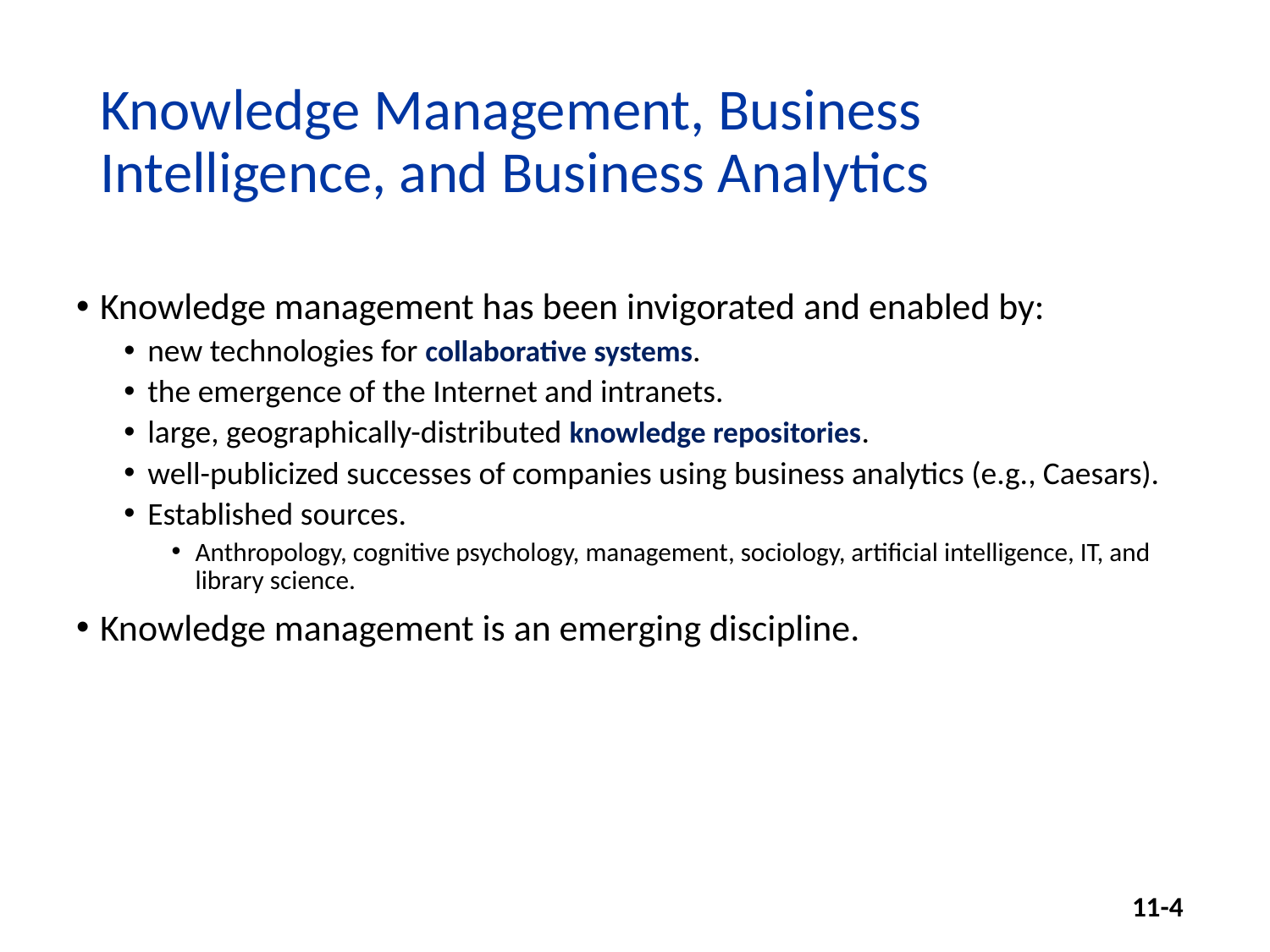

# Knowledge Management, Business Intelligence, and Business Analytics
Knowledge management has been invigorated and enabled by:
new technologies for collaborative systems.
the emergence of the Internet and intranets.
large, geographically-distributed knowledge repositories.
well-publicized successes of companies using business analytics (e.g., Caesars).
Established sources.
Anthropology, cognitive psychology, management, sociology, artificial intelligence, IT, and library science.
Knowledge management is an emerging discipline.